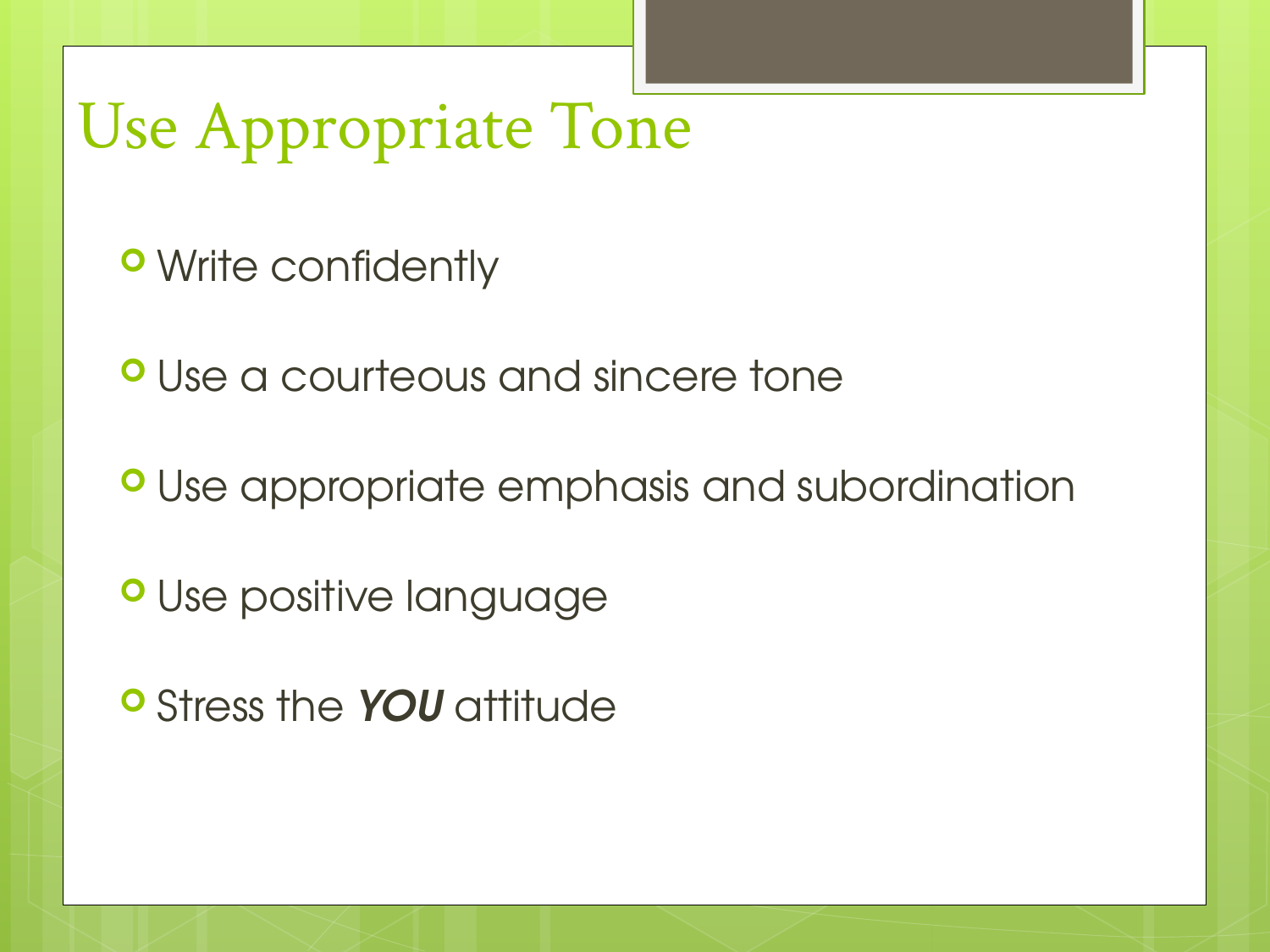

# Use Appropriate Tone
Write confidently
Use a courteous and sincere tone
Use appropriate emphasis and subordination
Use positive language
Stress the YOU attitude